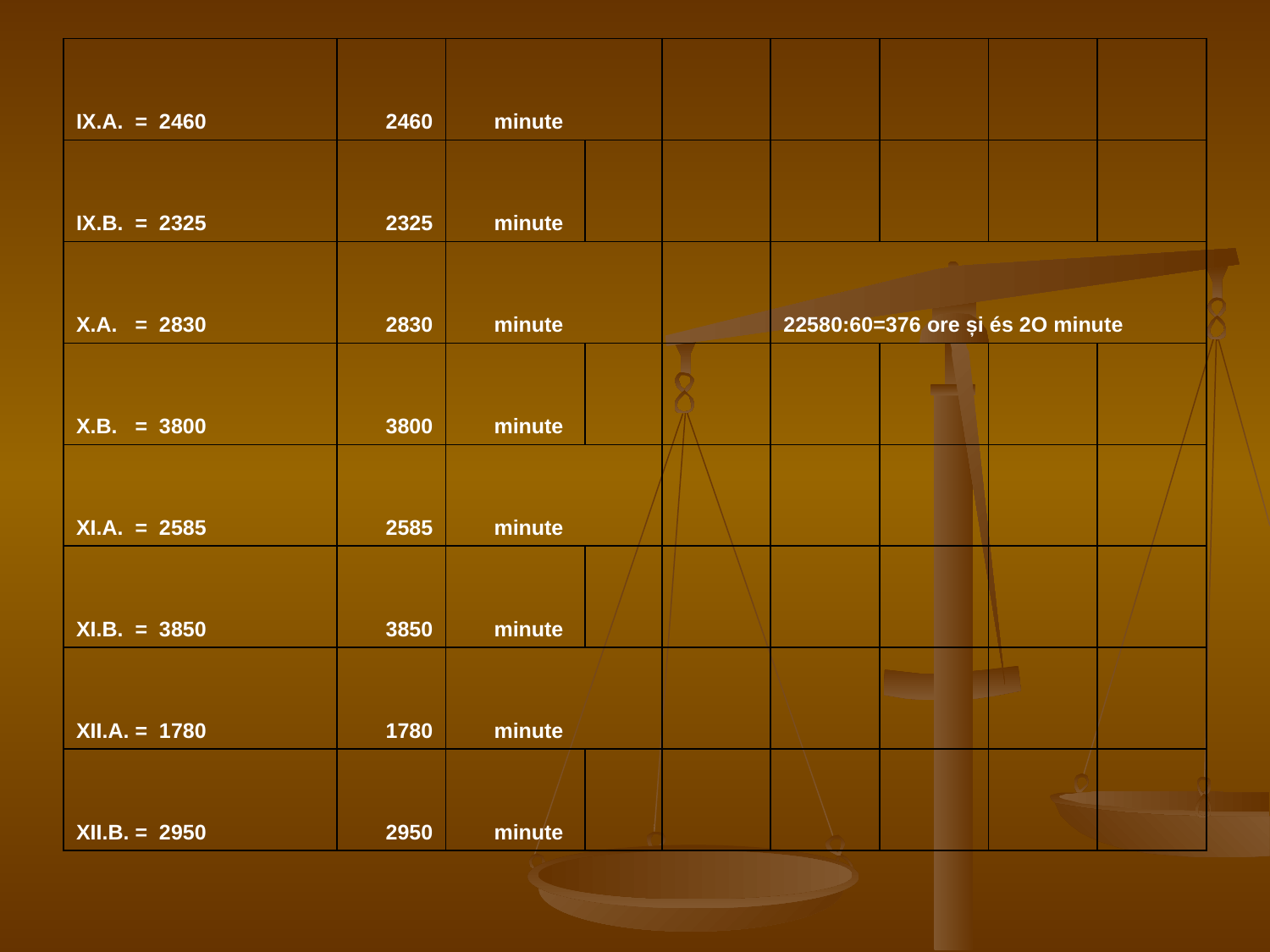

| IX.A. = 2460 | 2460 | minute |  |  |  |  |  |  |
| --- | --- | --- | --- | --- | --- | --- | --- | --- |
| IX.B. = 2325 | 2325 | minute |  |  |  |  |  |  |
| X.A. = 2830 | 2830 | minute |  |  | 22580:60=376 ore și és 2O minute |  |  |  |
| X.B. = 3800 | 3800 | minute |  |  |  |  |  |  |
| XI.A. = 2585 | 2585 | minute |  |  |  |  |  |  |
| XI.B. = 3850 | 3850 | minute |  |  |  |  |  |  |
| XII.A. = 1780 | 1780 | minute |  |  |  |  |  |  |
| XII.B. = 2950 | 2950 | minute |  |  |  |  |  |  |